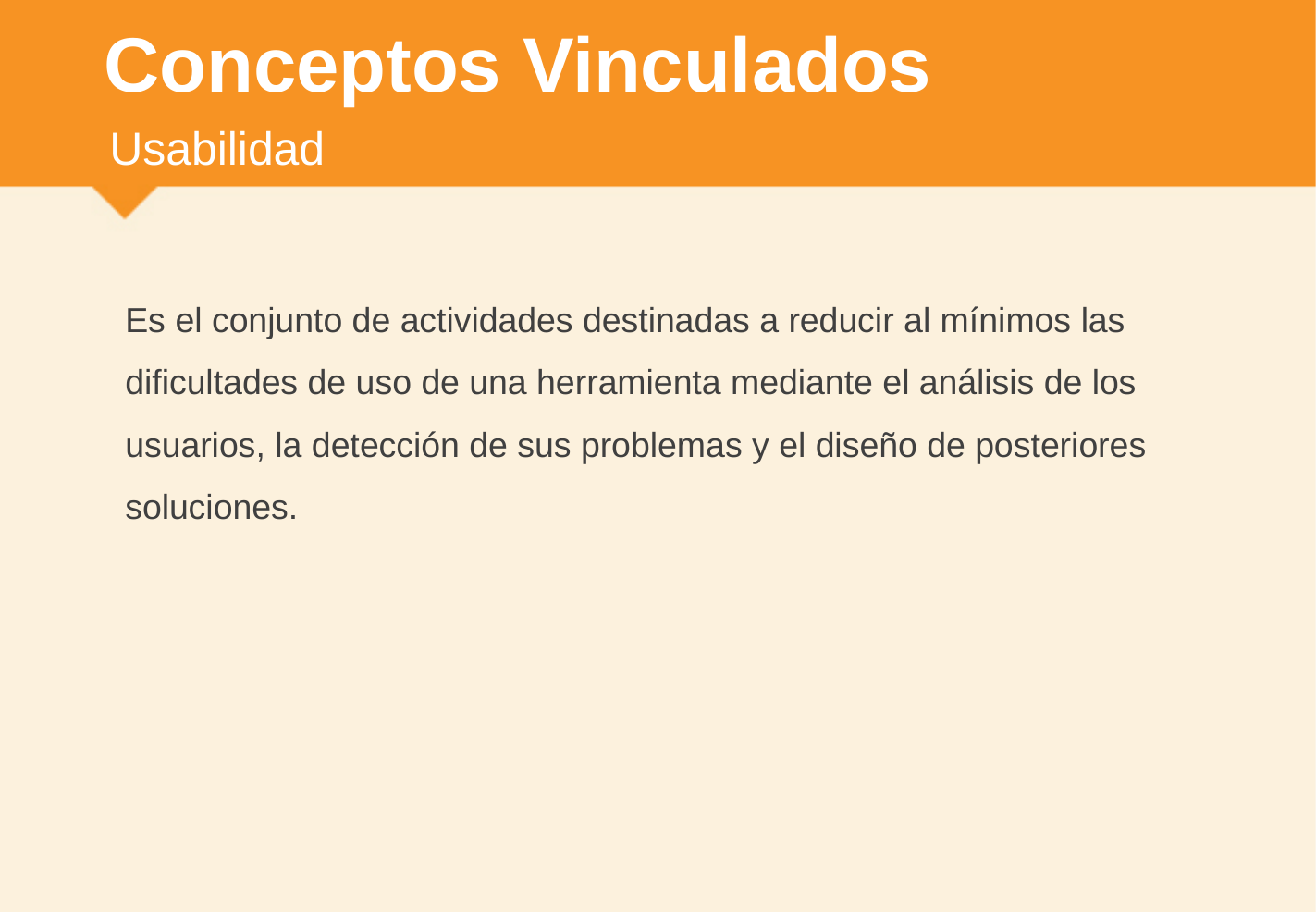

# Conceptos Vinculados
Usabilidad
Es el conjunto de actividades destinadas a reducir al mínimos las dificultades de uso de una herramienta mediante el análisis de los usuarios, la detección de sus problemas y el diseño de posteriores soluciones.